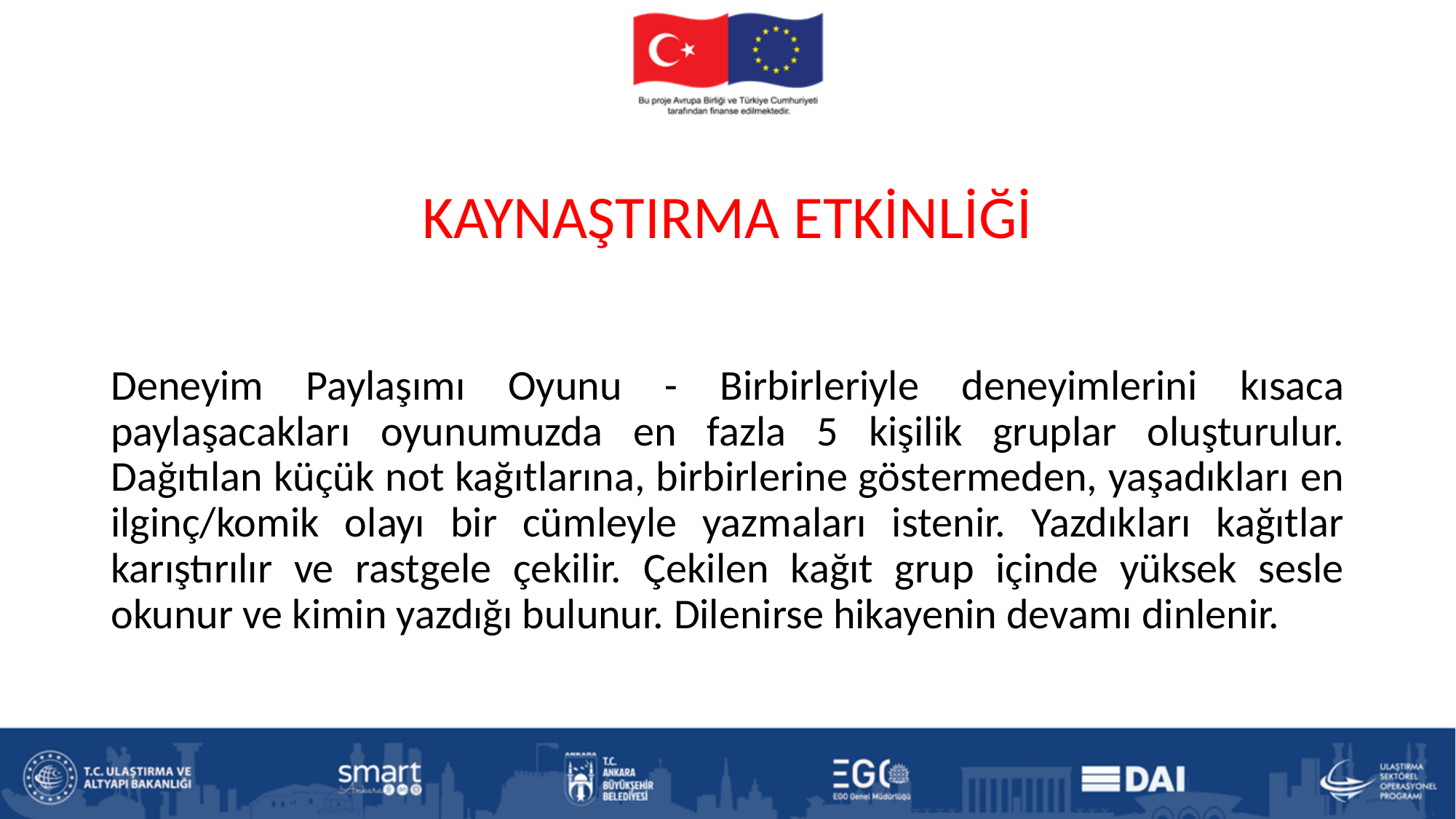

# KAYNAŞTIRMA ETKİNLİĞİ
Deneyim Paylaşımı Oyunu - Birbirleriyle deneyimlerini kısaca paylaşacakları oyunumuzda en fazla 5 kişilik gruplar oluşturulur. Dağıtılan küçük not kağıtlarına, birbirlerine göstermeden, yaşadıkları en ilginç/komik olayı bir cümleyle yazmaları istenir. Yazdıkları kağıtlar karıştırılır ve rastgele çekilir. Çekilen kağıt grup içinde yüksek sesle okunur ve kimin yazdığı bulunur. Dilenirse hikayenin devamı dinlenir.